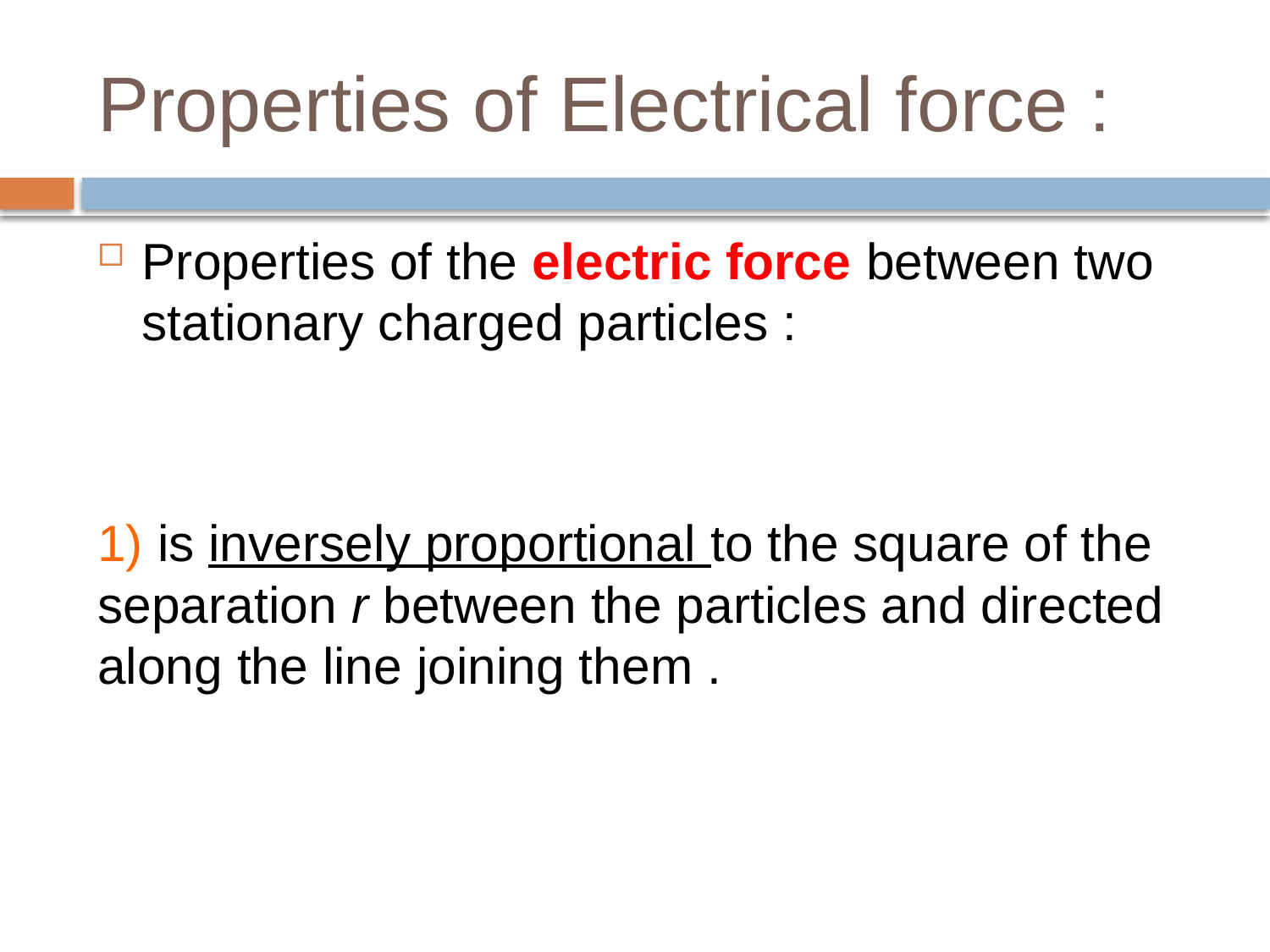

# Properties of Electrical force :
Properties of the electric force between two stationary charged particles :

1) is inversely proportional to the square of the separation r between the particles and directed along the line joining them .